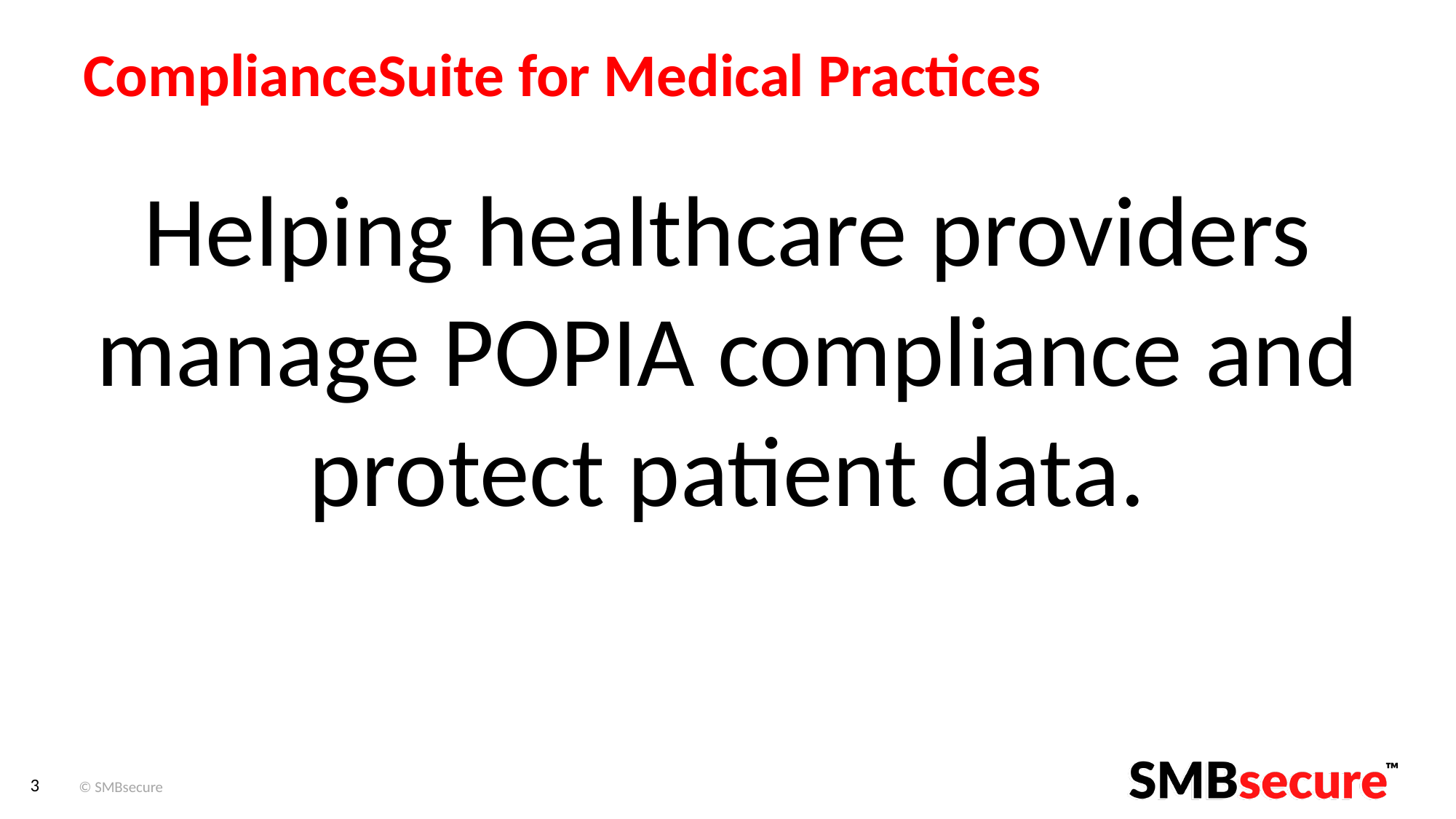

# ComplianceSuite for Medical Practices
Helping healthcare providers manage POPIA compliance and protect patient data.